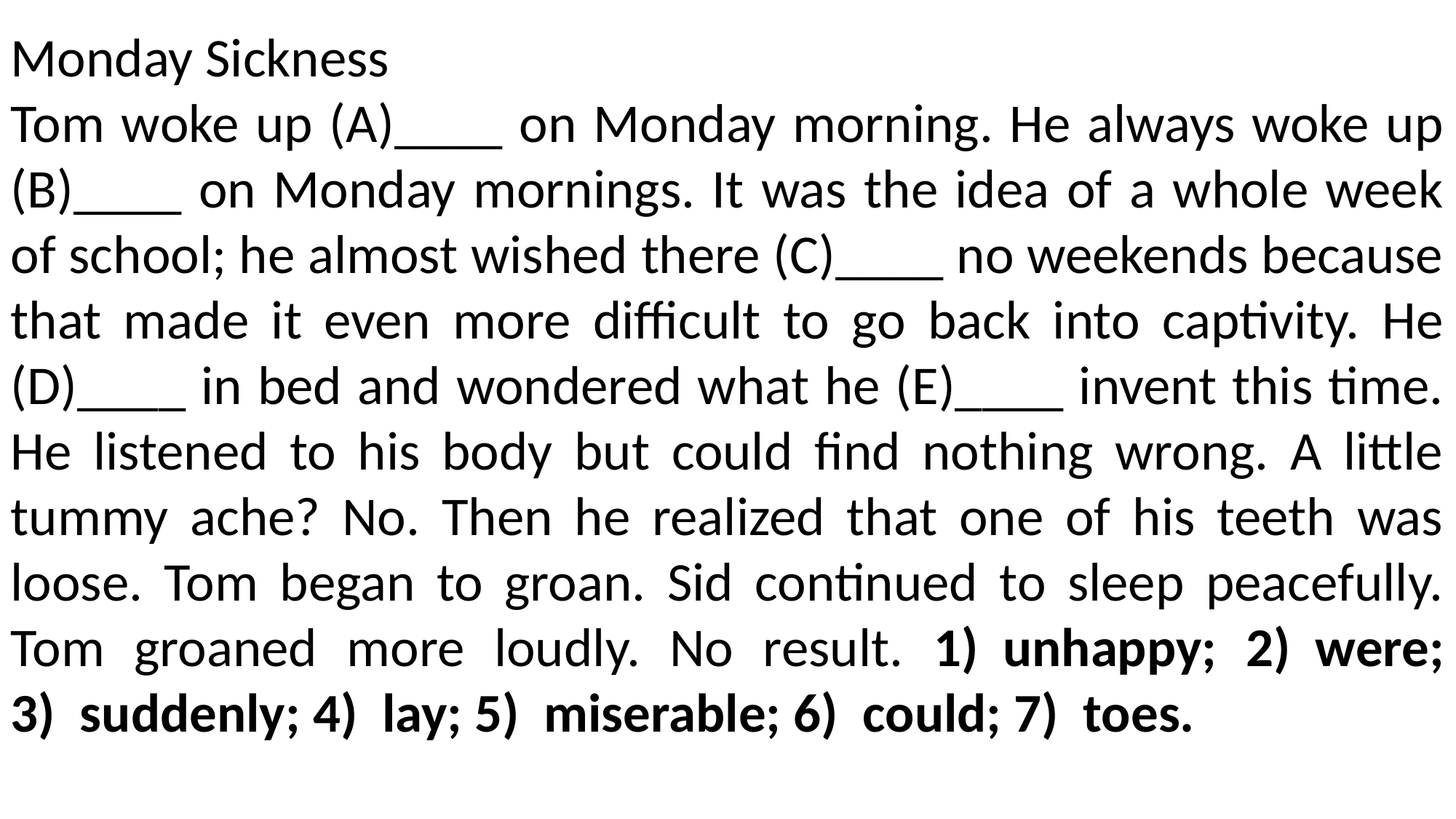

Monday Sickness
Tom woke up (A)____ on Monday morning. He always woke up (B)____ on Monday mornings. It was the idea of a whole week of school; he almost wished there (C)____ no weekends because that made it even more difficult to go back into captivity. He (D)____ in bed and wondered what he (E)____ invent this time. He listened to his body but could find nothing wrong. A little tummy ache? No. Then he realized that one of his teeth was loose. Tom began to groan. Sid continued to sleep peacefully. Tom groaned more loudly. No result. 1)  unhappy; 2)  were; 3)  suddenly; 4)  lay; 5)  miserable; 6)  could; 7)  toes.